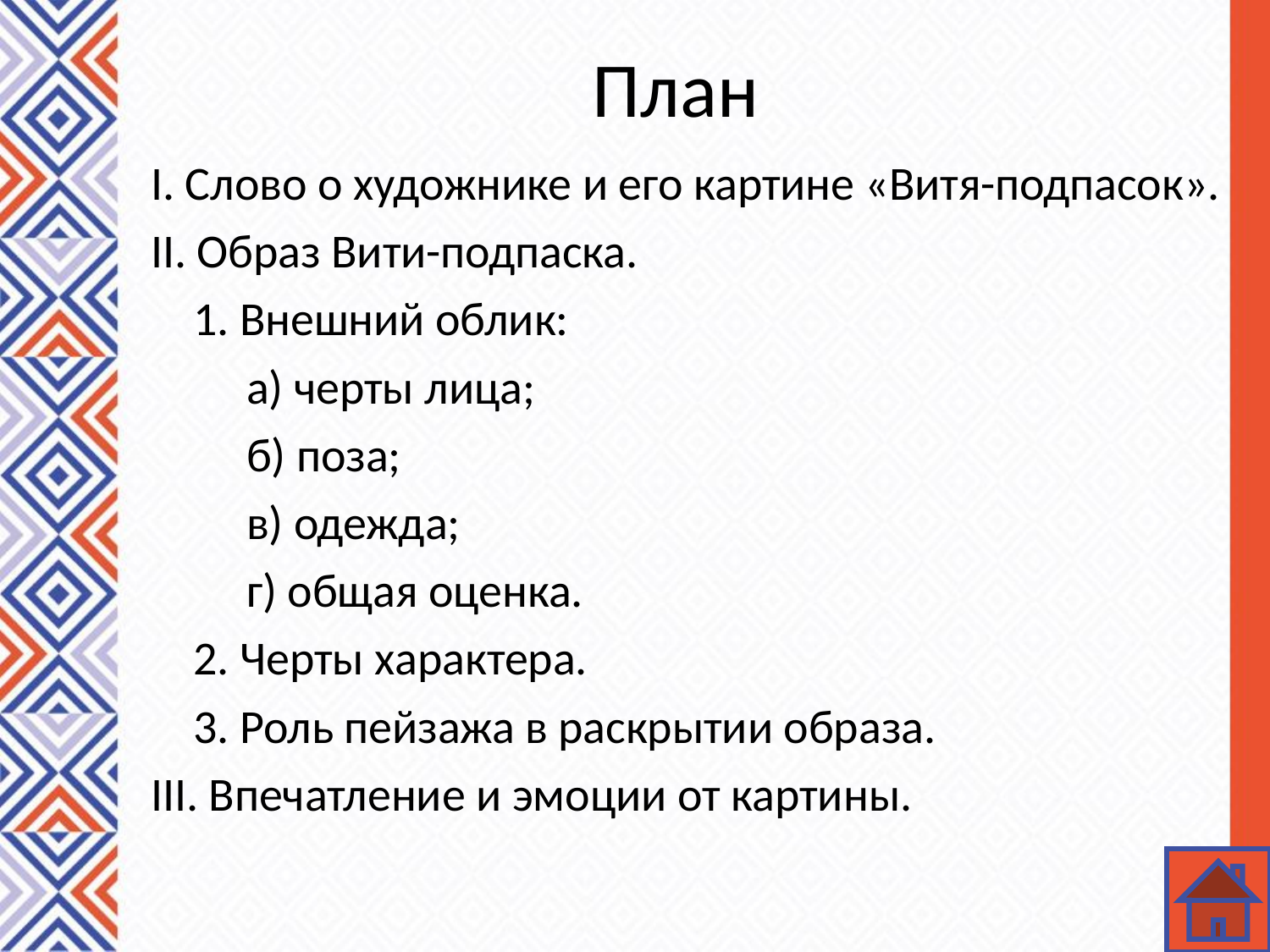

# План
I. Слово о художнике и его картине «Витя-подпасок».
II. Образ Вити-подпаска.
    1. Внешний облик:
         а) черты лица;
         б) поза;
         в) одежда;
         г) общая оценка.
    2. Черты характера.
    3. Роль пейзажа в раскрытии образа.
III. Впечатление и эмоции от картины.